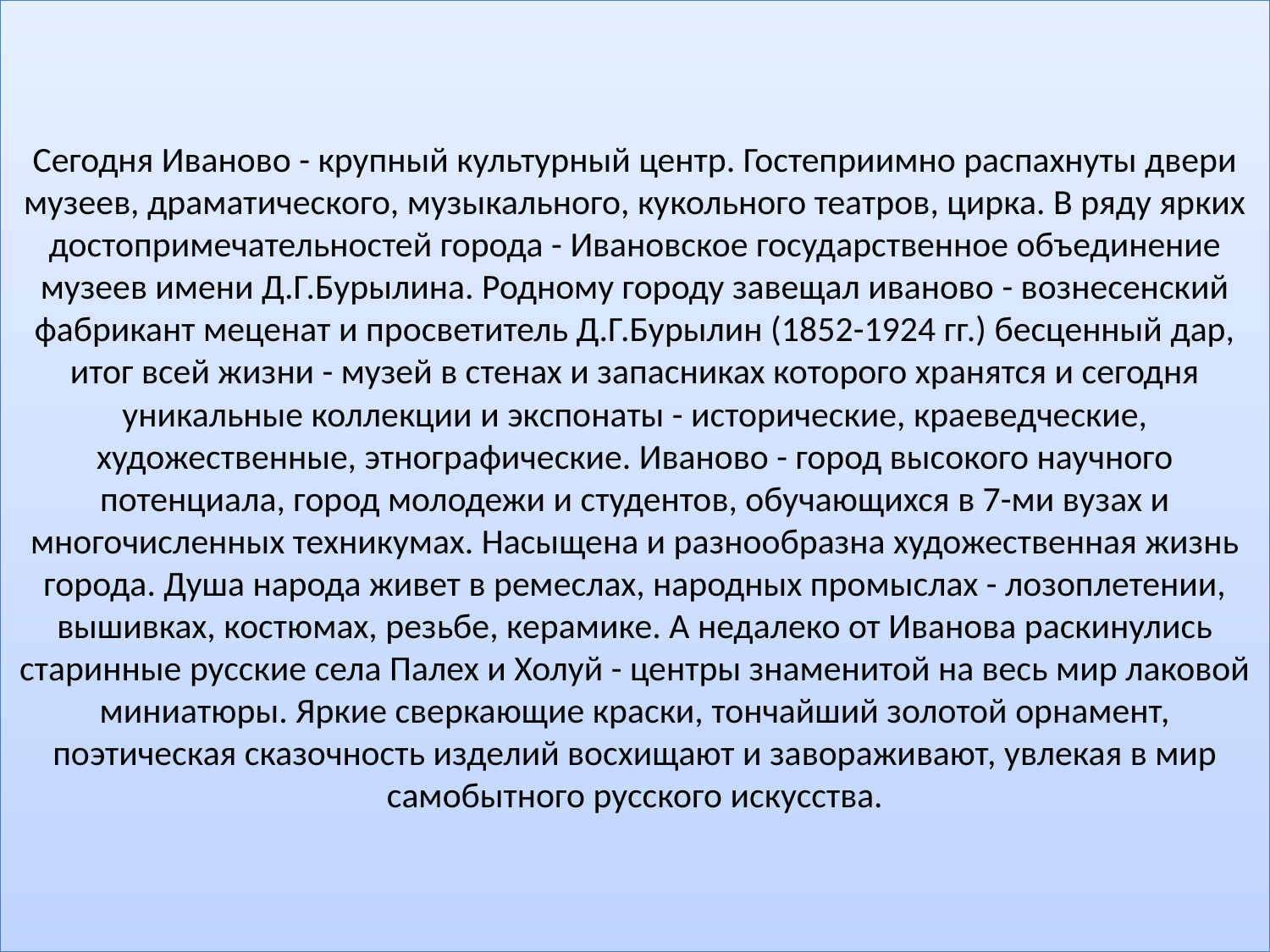

# Сегодня Иваново - крупный культурный центр. Гостеприимно распахнуты двери музеев, драматического, музыкального, кукольного театров, цирка. В ряду ярких достопримечательностей города - Ивановское государственное объединение музеев имени Д.Г.Бурылина. Родному городу завещал иваново - вознесенский фабрикант меценат и просветитель Д.Г.Бурылин (1852-1924 гг.) бесценный дар, итог всей жизни - музей в стенах и запасниках которого хранятся и сегодня уникальные коллекции и экспонаты - исторические, краеведческие, художественные, этнографические. Иваново - город высокого научного потенциала, город молодежи и студентов, обучающихся в 7-ми вузах и многочисленных техникумах. Насыщена и разнообразна художественная жизнь города. Душа народа живет в ремеслах, народных промыслах - лозоплетении, вышивках, костюмах, резьбе, керамике. А недалеко от Иванова раскинулись старинные русские села Палех и Холуй - центры знаменитой на весь мир лаковой миниатюры. Яркие сверкающие краски, тончайший золотой орнамент, поэтическая сказочность изделий восхищают и завораживают, увлекая в мир самобытного русского искусства.